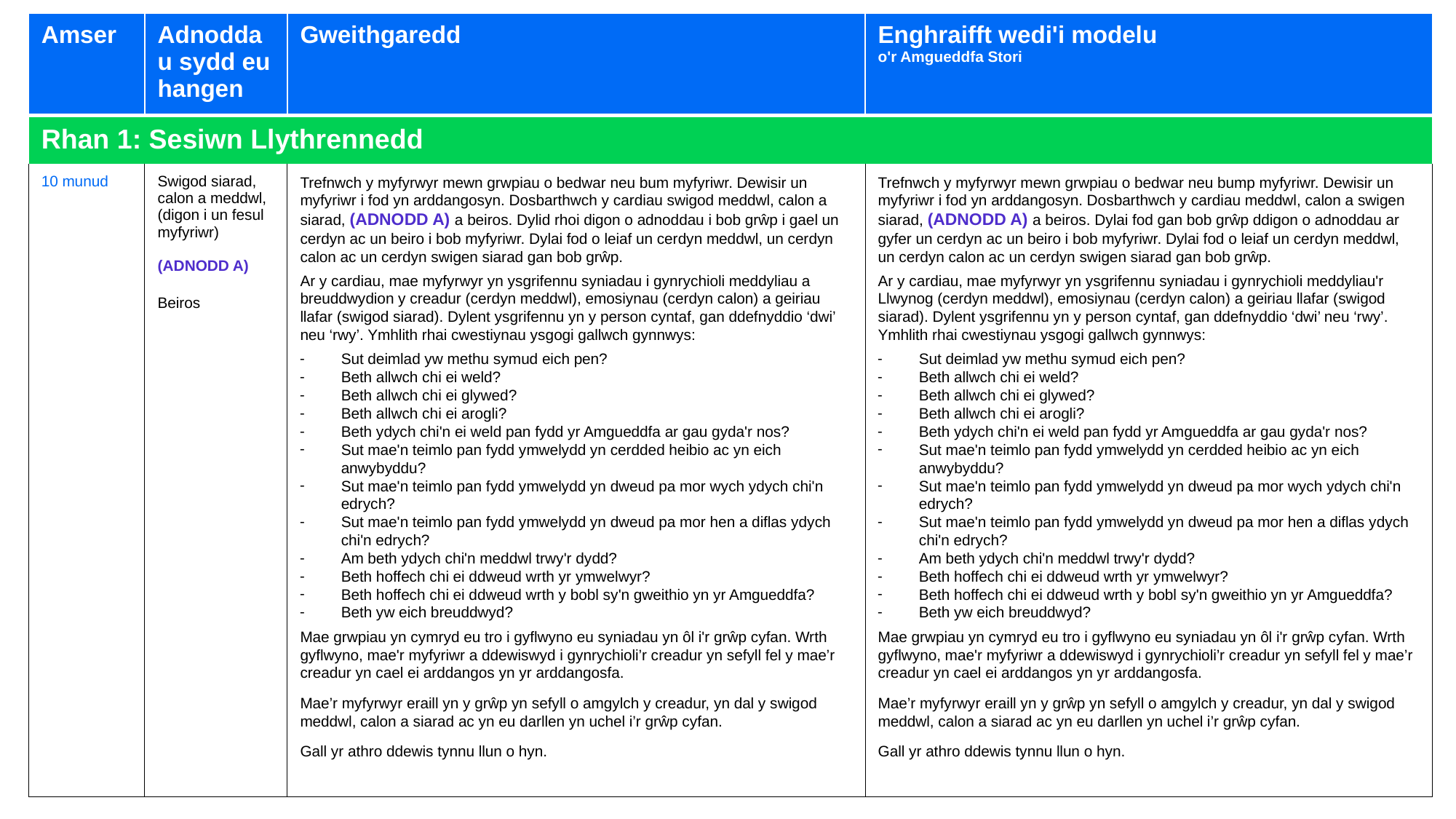

| Amser | Adnoddau sydd eu hangen | Gweithgaredd | Enghraifft wedi'i modelu o'r Amgueddfa Stori |
| --- | --- | --- | --- |
| Rhan 1: Sesiwn Llythrennedd |  |  |  |
| 10 munud | Swigod siarad, calon a meddwl, (digon i un fesul myfyriwr) (ADNODD A)   Beiros | Trefnwch y myfyrwyr mewn grwpiau o bedwar neu bum myfyriwr. Dewisir un myfyriwr i fod yn arddangosyn. Dosbarthwch y cardiau swigod meddwl, calon a siarad, (ADNODD A) a beiros. Dylid rhoi digon o adnoddau i bob grŵp i gael un cerdyn ac un beiro i bob myfyriwr. Dylai fod o leiaf un cerdyn meddwl, un cerdyn calon ac un cerdyn swigen siarad gan bob grŵp. Ar y cardiau, mae myfyrwyr yn ysgrifennu syniadau i gynrychioli meddyliau a breuddwydion y creadur (cerdyn meddwl), emosiynau (cerdyn calon) a geiriau llafar (swigod siarad). Dylent ysgrifennu yn y person cyntaf, gan ddefnyddio ‘dwi’ neu ‘rwy’. Ymhlith rhai cwestiynau ysgogi gallwch gynnwys: Sut deimlad yw methu symud eich pen? Beth allwch chi ei weld? Beth allwch chi ei glywed? Beth allwch chi ei arogli? Beth ydych chi'n ei weld pan fydd yr Amgueddfa ar gau gyda'r nos? Sut mae'n teimlo pan fydd ymwelydd yn cerdded heibio ac yn eich anwybyddu? Sut mae'n teimlo pan fydd ymwelydd yn dweud pa mor wych ydych chi'n edrych? Sut mae'n teimlo pan fydd ymwelydd yn dweud pa mor hen a diflas ydych chi'n edrych? Am beth ydych chi'n meddwl trwy'r dydd? Beth hoffech chi ei ddweud wrth yr ymwelwyr? Beth hoffech chi ei ddweud wrth y bobl sy'n gweithio yn yr Amgueddfa? Beth yw eich breuddwyd? Mae grwpiau yn cymryd eu tro i gyflwyno eu syniadau yn ôl i'r grŵp cyfan. Wrth gyflwyno, mae'r myfyriwr a ddewiswyd i gynrychioli’r creadur yn sefyll fel y mae’r creadur yn cael ei arddangos yn yr arddangosfa. Mae’r myfyrwyr eraill yn y grŵp yn sefyll o amgylch y creadur, yn dal y swigod meddwl, calon a siarad ac yn eu darllen yn uchel i’r grŵp cyfan. Gall yr athro ddewis tynnu llun o hyn. | Trefnwch y myfyrwyr mewn grwpiau o bedwar neu bump myfyriwr. Dewisir un myfyriwr i fod yn arddangosyn. Dosbarthwch y cardiau meddwl, calon a swigen siarad, (ADNODD A) a beiros. Dylai fod gan bob grŵp ddigon o adnoddau ar gyfer un cerdyn ac un beiro i bob myfyriwr. Dylai fod o leiaf un cerdyn meddwl, un cerdyn calon ac un cerdyn swigen siarad gan bob grŵp. Ar y cardiau, mae myfyrwyr yn ysgrifennu syniadau i gynrychioli meddyliau'r Llwynog (cerdyn meddwl), emosiynau (cerdyn calon) a geiriau llafar (swigod siarad). Dylent ysgrifennu yn y person cyntaf, gan ddefnyddio ‘dwi’ neu ‘rwy’. Ymhlith rhai cwestiynau ysgogi gallwch gynnwys: Sut deimlad yw methu symud eich pen? Beth allwch chi ei weld? Beth allwch chi ei glywed? Beth allwch chi ei arogli? Beth ydych chi'n ei weld pan fydd yr Amgueddfa ar gau gyda'r nos? Sut mae'n teimlo pan fydd ymwelydd yn cerdded heibio ac yn eich anwybyddu? Sut mae'n teimlo pan fydd ymwelydd yn dweud pa mor wych ydych chi'n edrych? Sut mae'n teimlo pan fydd ymwelydd yn dweud pa mor hen a diflas ydych chi'n edrych? Am beth ydych chi'n meddwl trwy'r dydd? Beth hoffech chi ei ddweud wrth yr ymwelwyr? Beth hoffech chi ei ddweud wrth y bobl sy'n gweithio yn yr Amgueddfa? Beth yw eich breuddwyd? Mae grwpiau yn cymryd eu tro i gyflwyno eu syniadau yn ôl i'r grŵp cyfan. Wrth gyflwyno, mae'r myfyriwr a ddewiswyd i gynrychioli’r creadur yn sefyll fel y mae’r creadur yn cael ei arddangos yn yr arddangosfa. Mae’r myfyrwyr eraill yn y grŵp yn sefyll o amgylch y creadur, yn dal y swigod meddwl, calon a siarad ac yn eu darllen yn uchel i’r grŵp cyfan. Gall yr athro ddewis tynnu llun o hyn. |